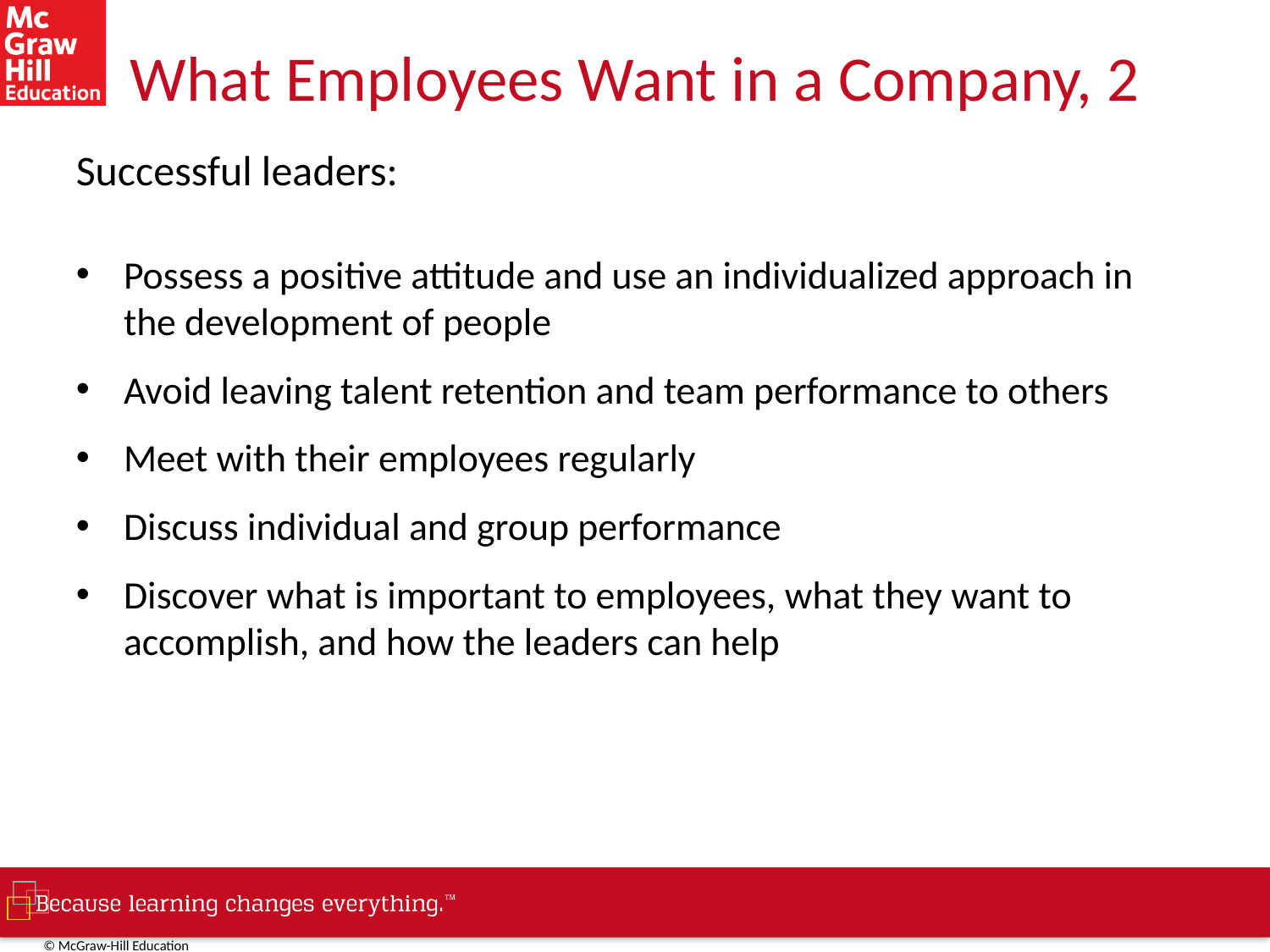

# What Employees Want in a Company, 2
Successful leaders:

Possess a positive attitude and use an individualized approach in the development of people
Avoid leaving talent retention and team performance to others
Meet with their employees regularly
Discuss individual and group performance
Discover what is important to employees, what they want to accomplish, and how the leaders can help